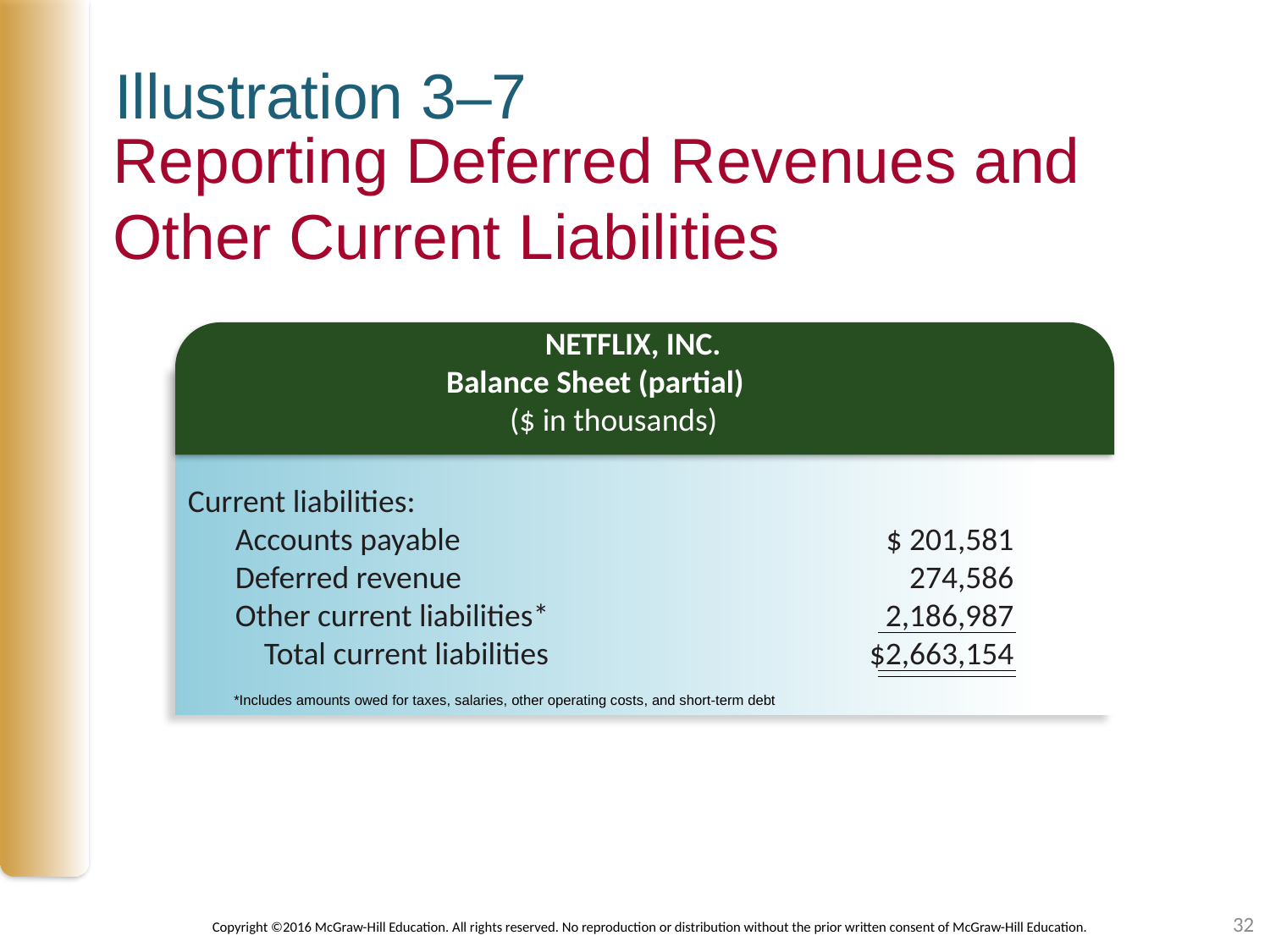

Illustration 3–7
# Reporting Deferred Revenues and Other Current Liabilities
NETFLIX, INC.
Balance Sheet (partial)
($ in thousands)

Current liabilities:
	Accounts payable 	$ 201,581
	Deferred revenue 	274,586
	Other current liabilities* 	2,186,987
	    Total current liabilities 	$2,663,154
*Includes amounts owed for taxes, salaries, other operating costs, and short-term debt
32
Copyright ©2016 McGraw-Hill Education. All rights reserved. No reproduction or distribution without the prior written consent of McGraw-Hill Education.